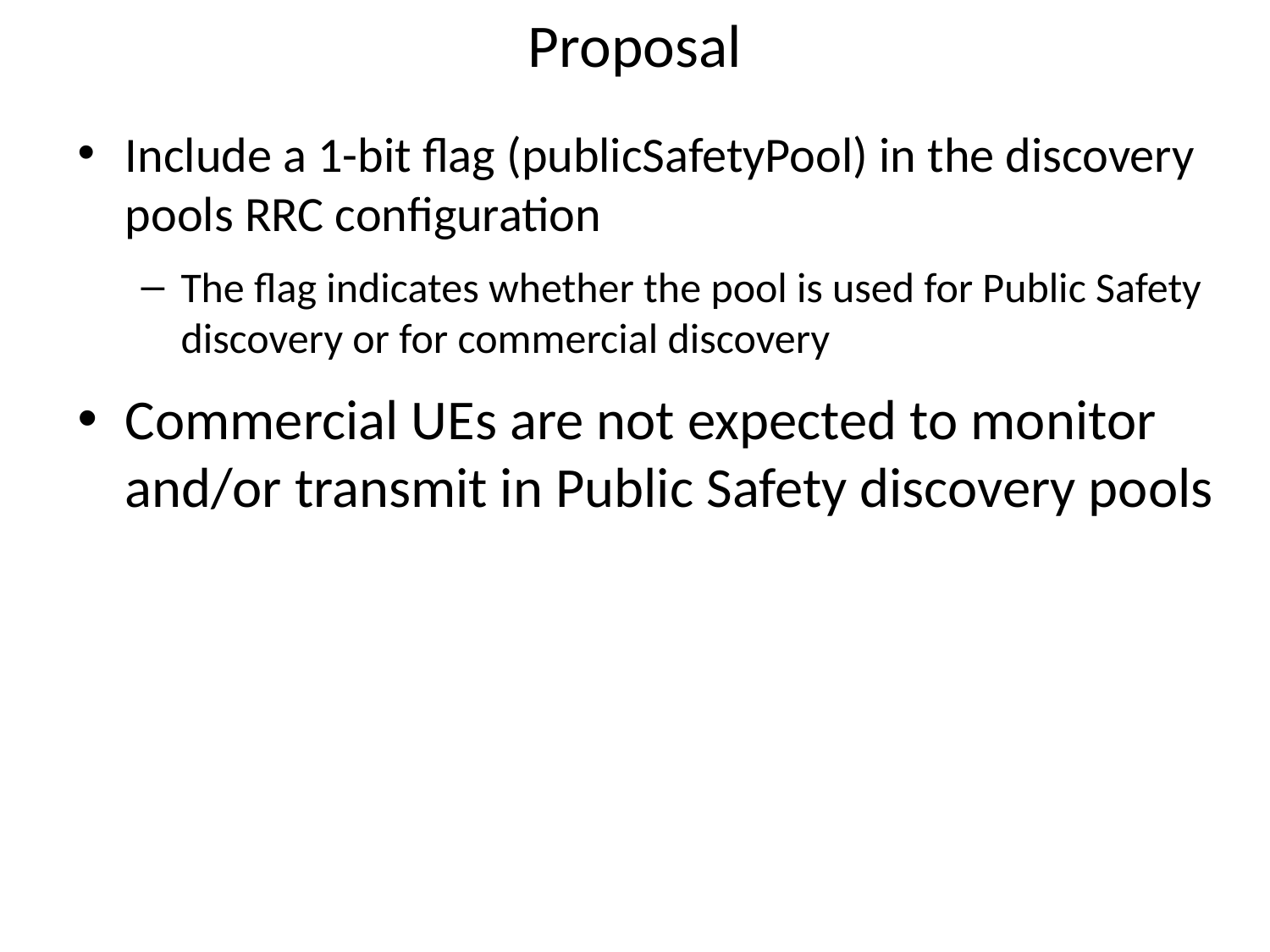

# Proposal
Include a 1-bit flag (publicSafetyPool) in the discovery pools RRC configuration
The flag indicates whether the pool is used for Public Safety discovery or for commercial discovery
Commercial UEs are not expected to monitor and/or transmit in Public Safety discovery pools